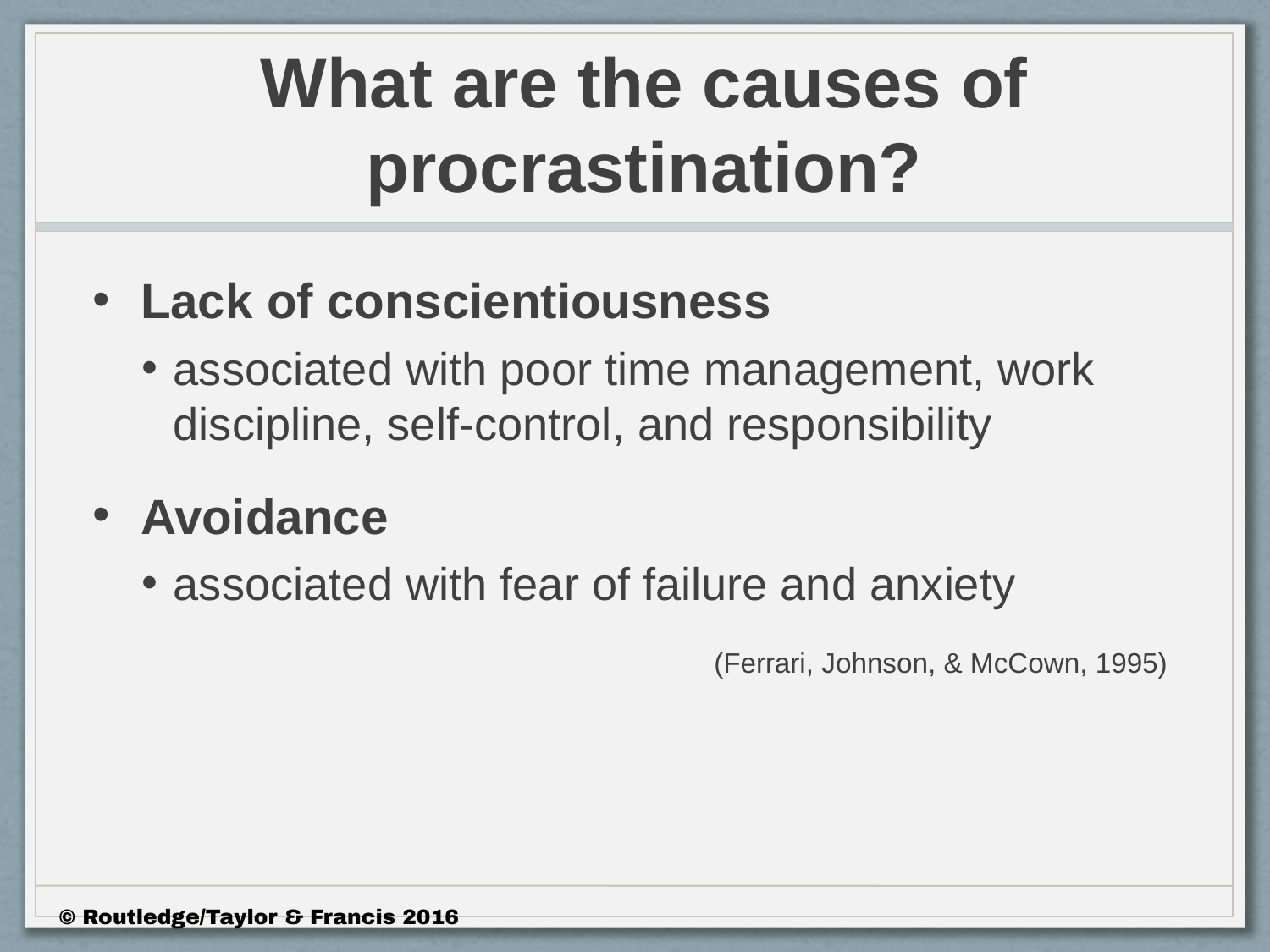

# What are the causes of procrastination?
Lack of conscientiousness
associated with poor time management, work discipline, self-control, and responsibility
Avoidance
associated with fear of failure and anxiety
(Ferrari, Johnson, & McCown, 1995)
© Routledge/Taylor & Francis 2016